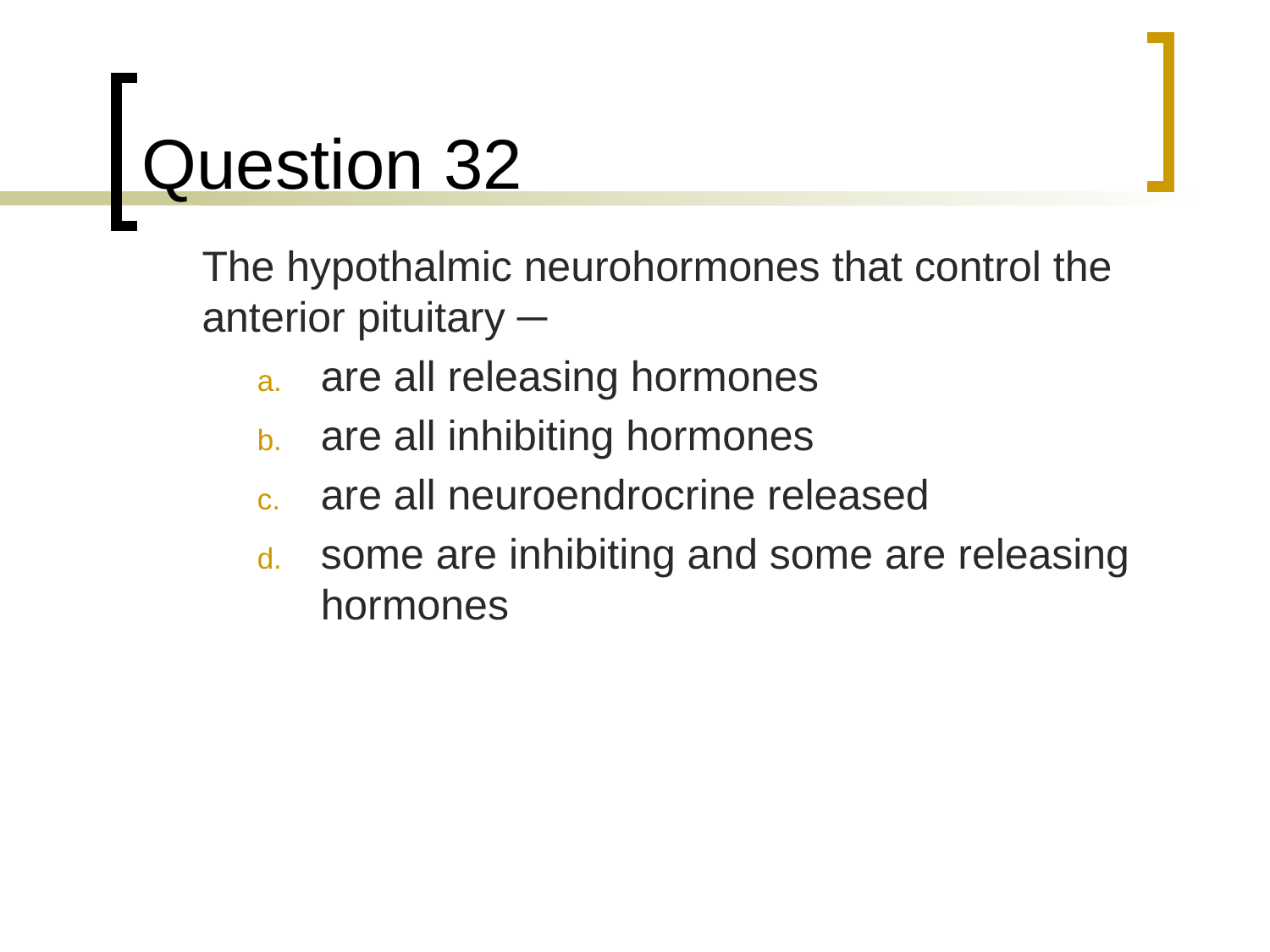

# Question 32
	The hypothalmic neurohormones that control the anterior pituitary ─
are all releasing hormones
are all inhibiting hormones
are all neuroendrocrine released
some are inhibiting and some are releasing hormones